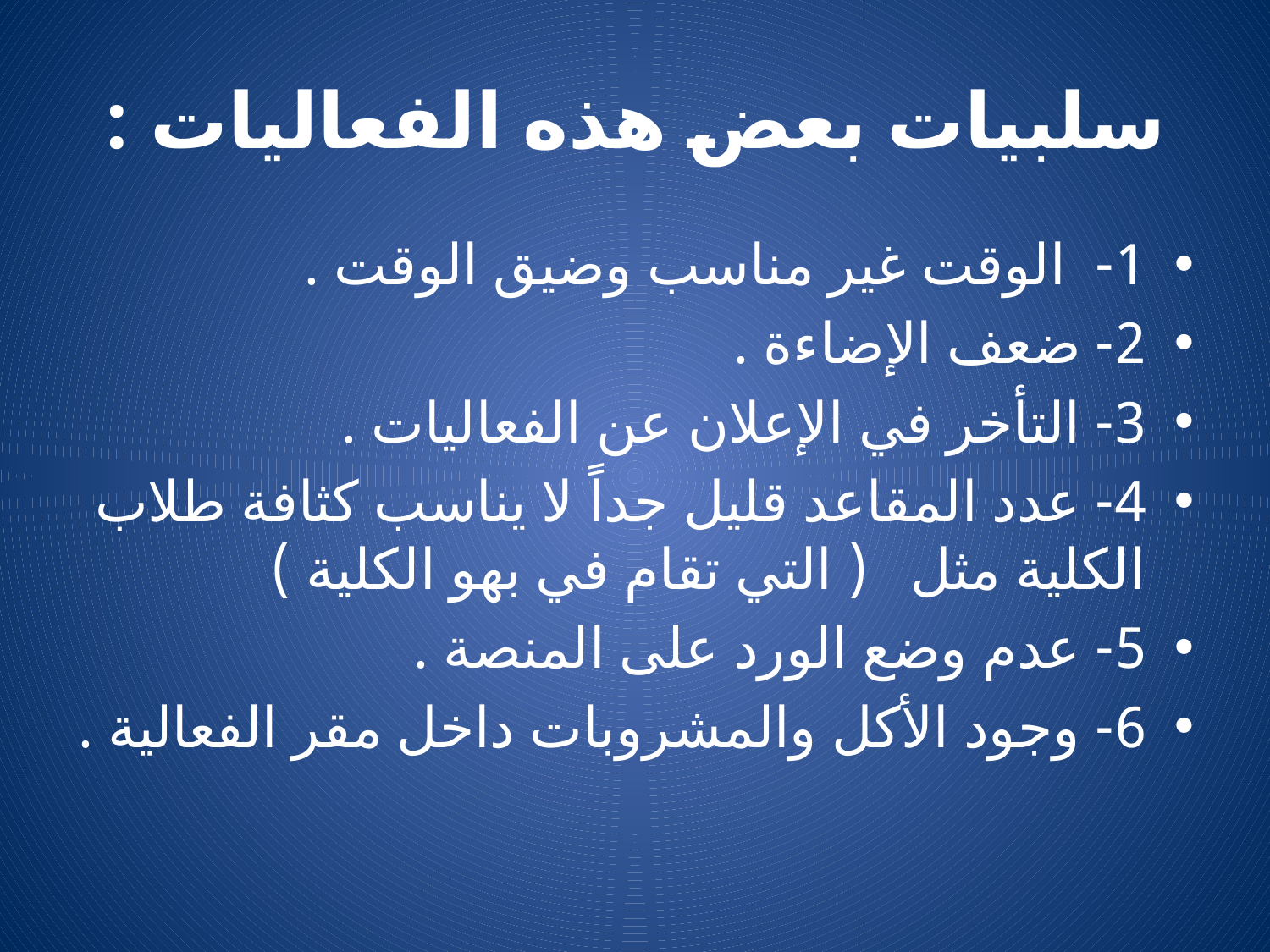

# سلبيات بعض هذه الفعاليات :
1-  الوقت غير مناسب وضيق الوقت .
2- ضعف الإضاءة .
3- التأخر في الإعلان عن الفعاليات .
4- عدد المقاعد قليل جداً لا يناسب كثافة طلاب الكلية مثل   ( التي تقام في بهو الكلية )
5- عدم وضع الورد على المنصة .
6- وجود الأكل والمشروبات داخل مقر الفعالية .